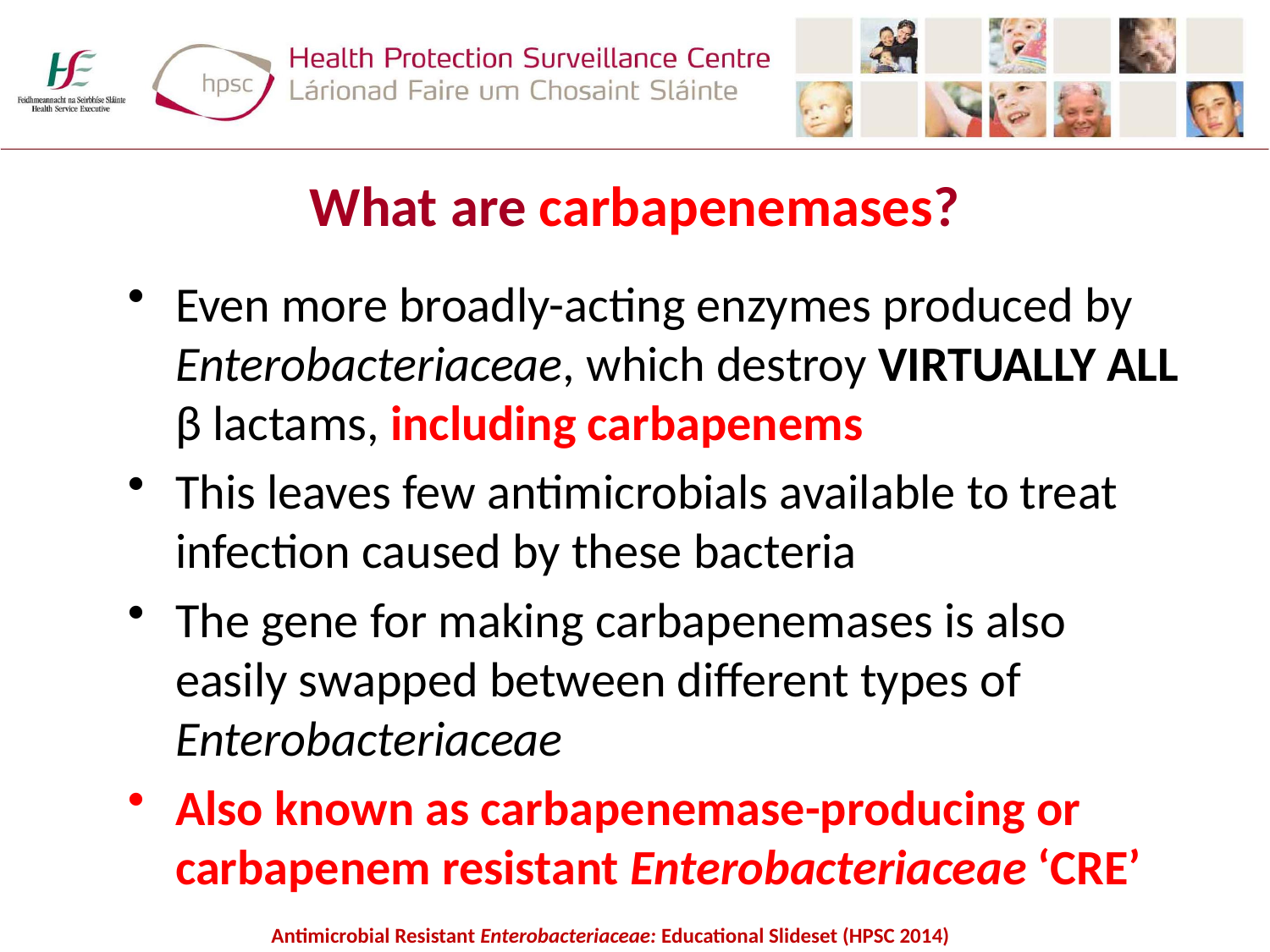

# What are carbapenemases?
Even more broadly-acting enzymes produced by Enterobacteriaceae, which destroy VIRTUALLY ALL β lactams, including carbapenems
This leaves few antimicrobials available to treat infection caused by these bacteria
The gene for making carbapenemases is also easily swapped between different types of Enterobacteriaceae
Also known as carbapenemase-producing or carbapenem resistant Enterobacteriaceae ‘CRE’

Antimicrobial Resistant Enterobacteriaceae: Educational Slideset (HPSC 2014)